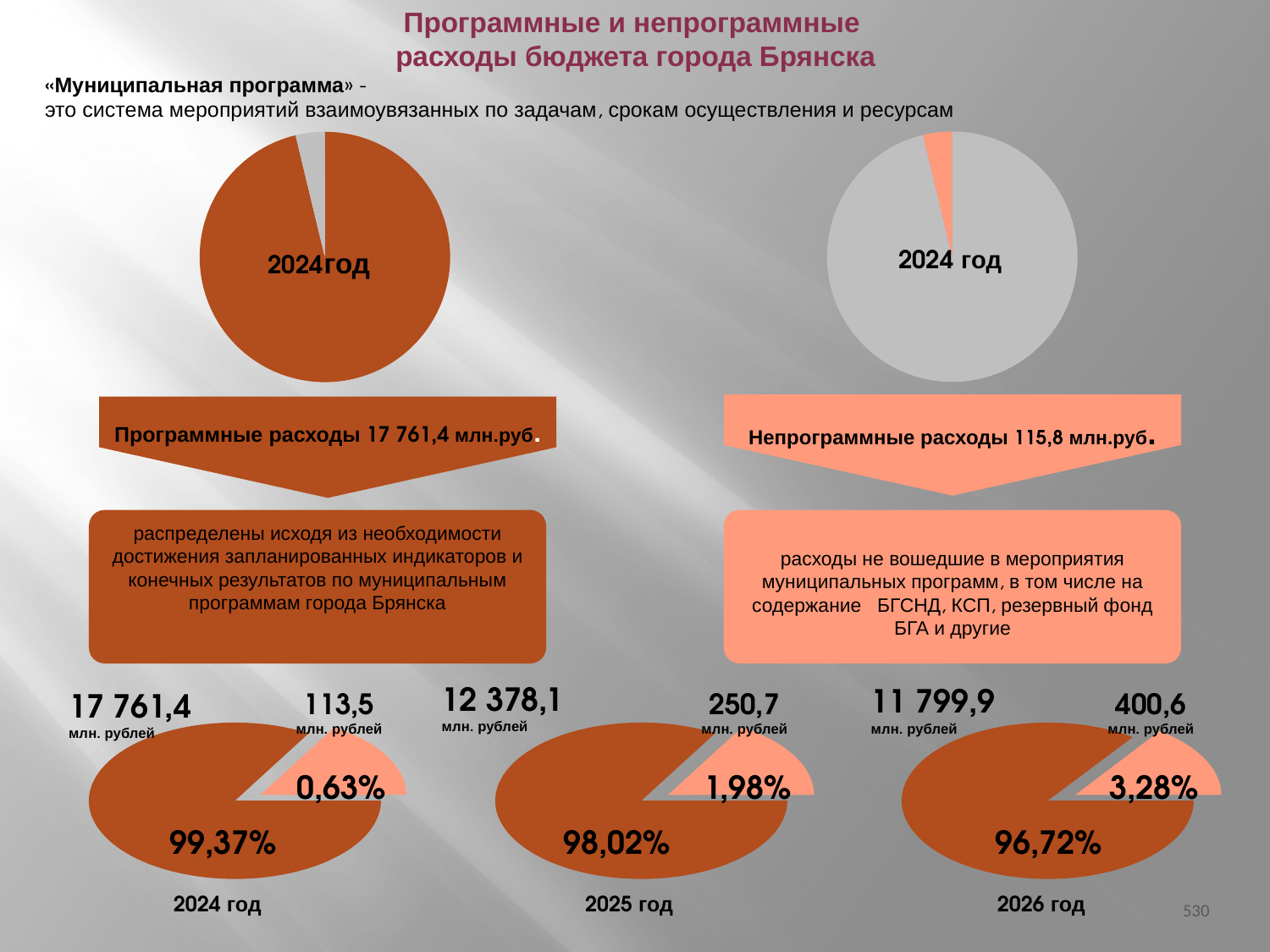

Программные и непрограммные
расходы бюджета города Брянска
«Муниципальная программа» -
это система мероприятий взаимоувязанных по задачам, срокам осуществления и ресурсам

### Chart

| Category | Продажи | Столбец1 | Столбец2 |
|---|---|---|---|
| Кв. 1 | 132.8 | 132.8 | 132.8 |
| Кв. 2 | 5.2 | None | 5.2 |

### Chart

| Category | Продажи | Столбец1 | Столбец2 |
|---|---|---|---|
| Кв. 1 | 132.8 | 132.8 | 132.8 |
| Кв. 2 | 5.2 | None | 5.2 |
Непрограммные расходы 115,8 млн.руб.
Программные расходы 17 761,4 млн.руб.
2024 год
  2024год
распределены исходя из необходимости достижения запланированных индикаторов и конечных результатов по муниципальным программам города Брянска

расходы не вошедшие в мероприятия муниципальных программ, в том числе на содержание   БГСНД, КСП, резервный фонд БГА и другие

12 378,1
млн. рублей

11 799,9
млн. рублей
17 761,4
млн. рублей
113,5
млн. рублей
250,7
млн. рублей
400,6
млн. рублей

0,63%
1,98%
3,28%
99,37%
98,02%
96,72%
530
2024 год
2025 год
2026 год